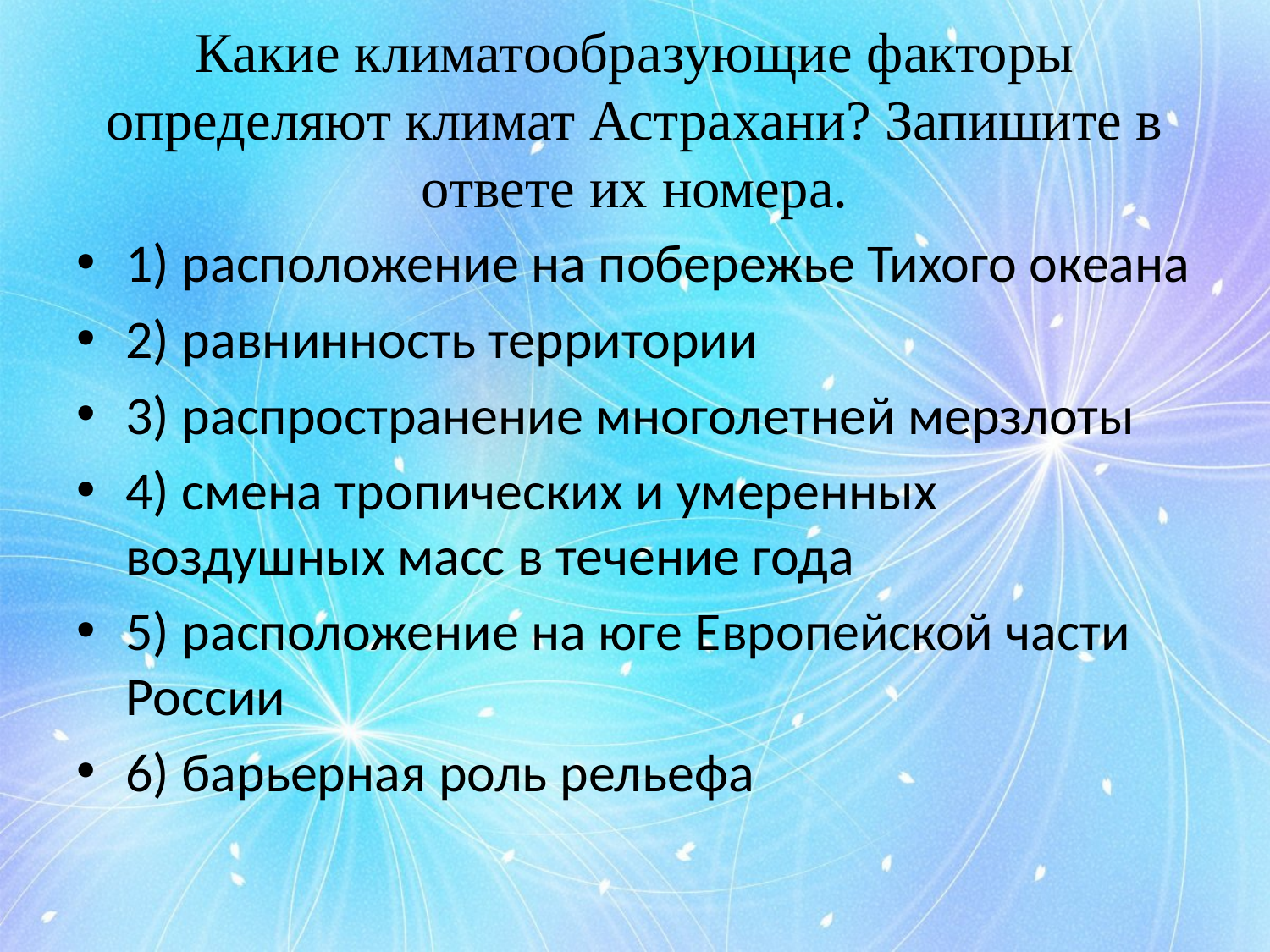

# Какие климатообразующие факторы определяют климат Астрахани? Запишите в ответе их номера.
1) расположение на побережье Тихого океана
2) равнинность территории
3) распространение многолетней мерзлоты
4) смена тропических и умеренных воздушных масс в течение года
5) расположение на юге Европейской части России
6) барьерная роль рельефа